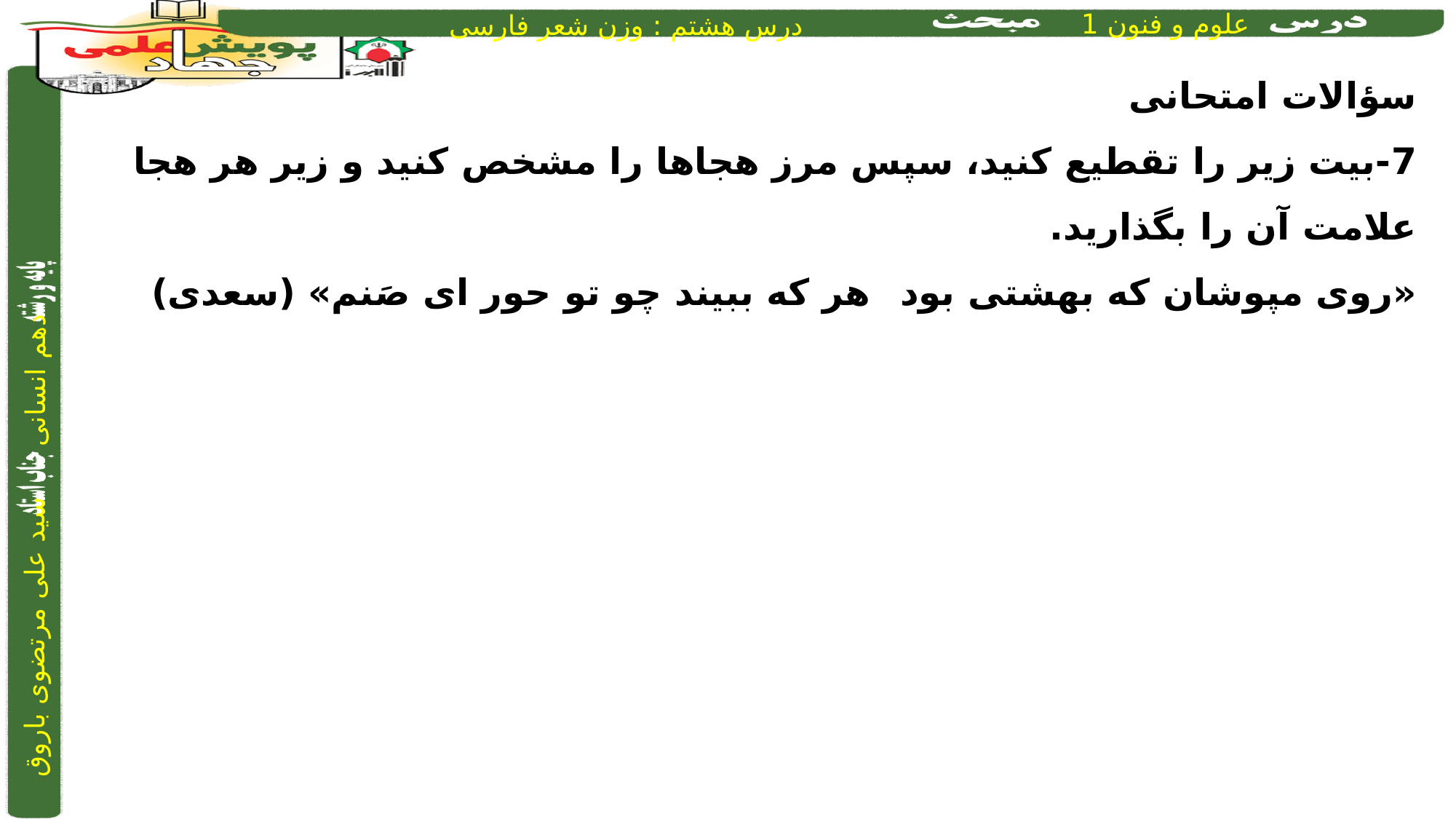

سؤالات امتحانی
7-بیت زیر را تقطیع کنید، سپس مرز هجاها را مشخص کنید و زیر هر هجا علامت آن را بگذارید.
«روی مپوشان که بهشتی بود	 	هر که ببیند چو تو حور ای صَنم» (سعدی)